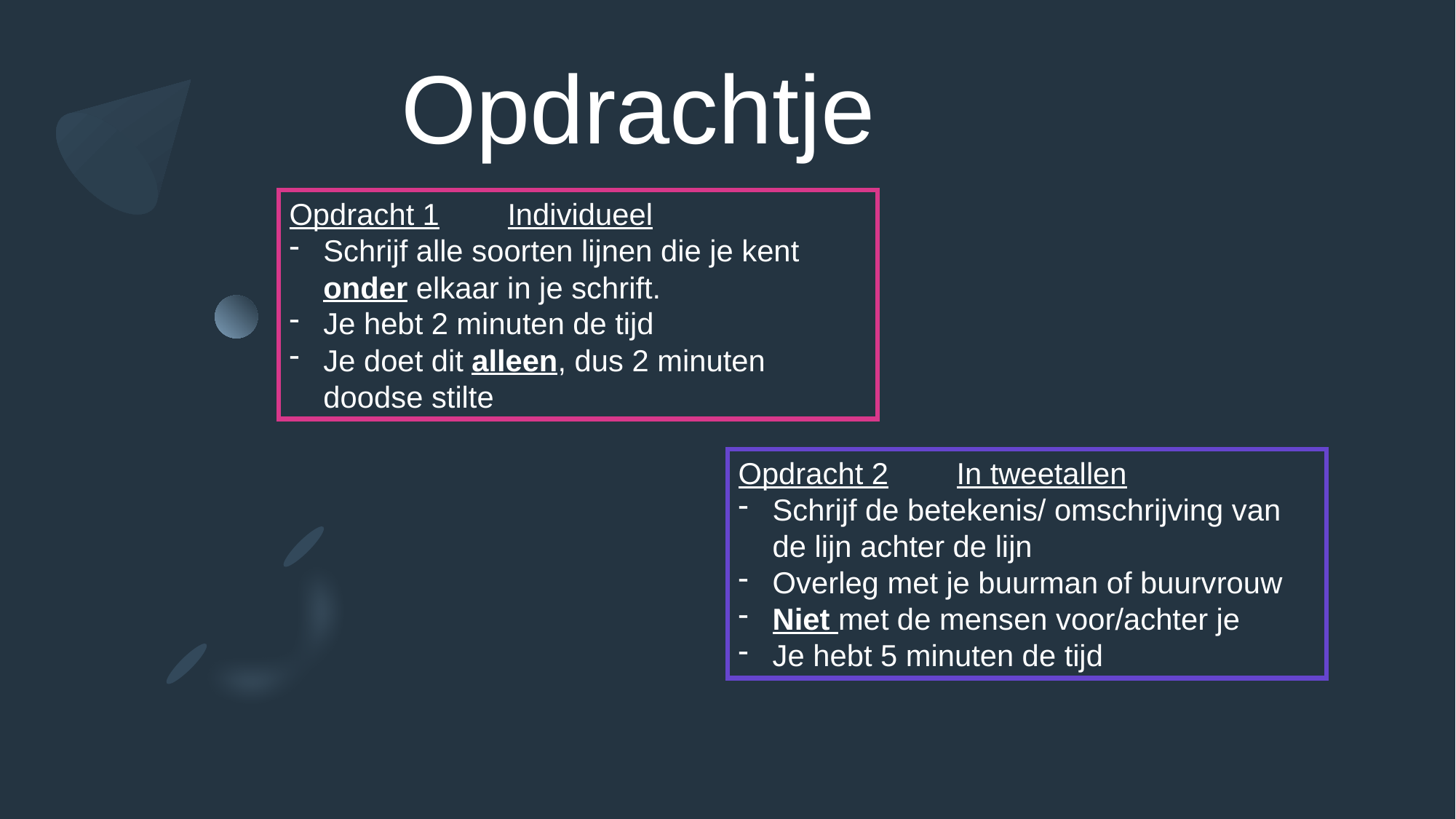

# Opdrachtje
Opdracht 1	Individueel
Schrijf alle soorten lijnen die je kent onder elkaar in je schrift.
Je hebt 2 minuten de tijd
Je doet dit alleen, dus 2 minuten doodse stilte
Opdracht 2	In tweetallen
Schrijf de betekenis/ omschrijving van de lijn achter de lijn
Overleg met je buurman of buurvrouw
Niet met de mensen voor/achter je
Je hebt 5 minuten de tijd